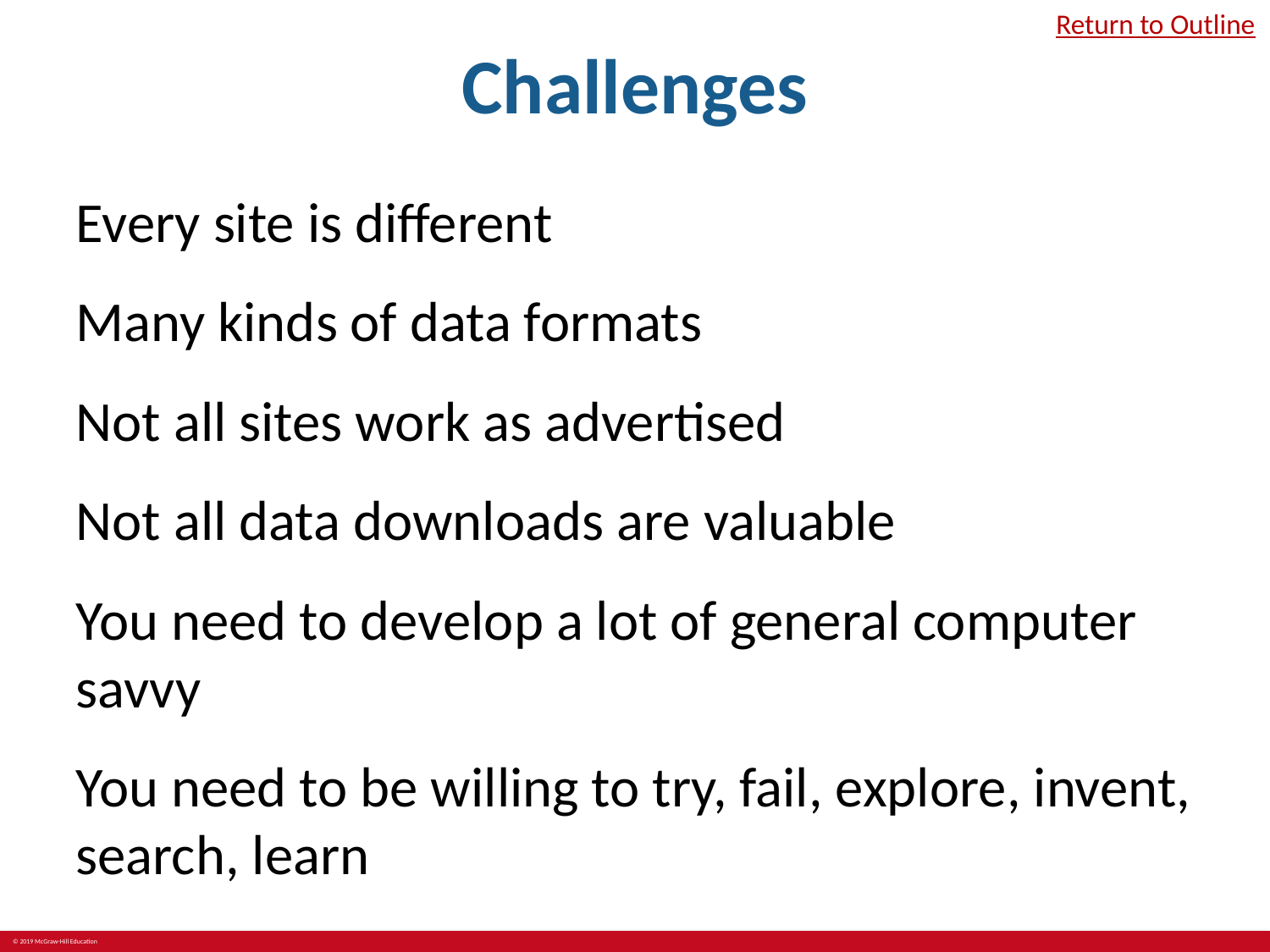

# Challenges
Return to Outline
Every site is different
Many kinds of data formats
Not all sites work as advertised
Not all data downloads are valuable
You need to develop a lot of general computer savvy
You need to be willing to try, fail, explore, invent, search, learn